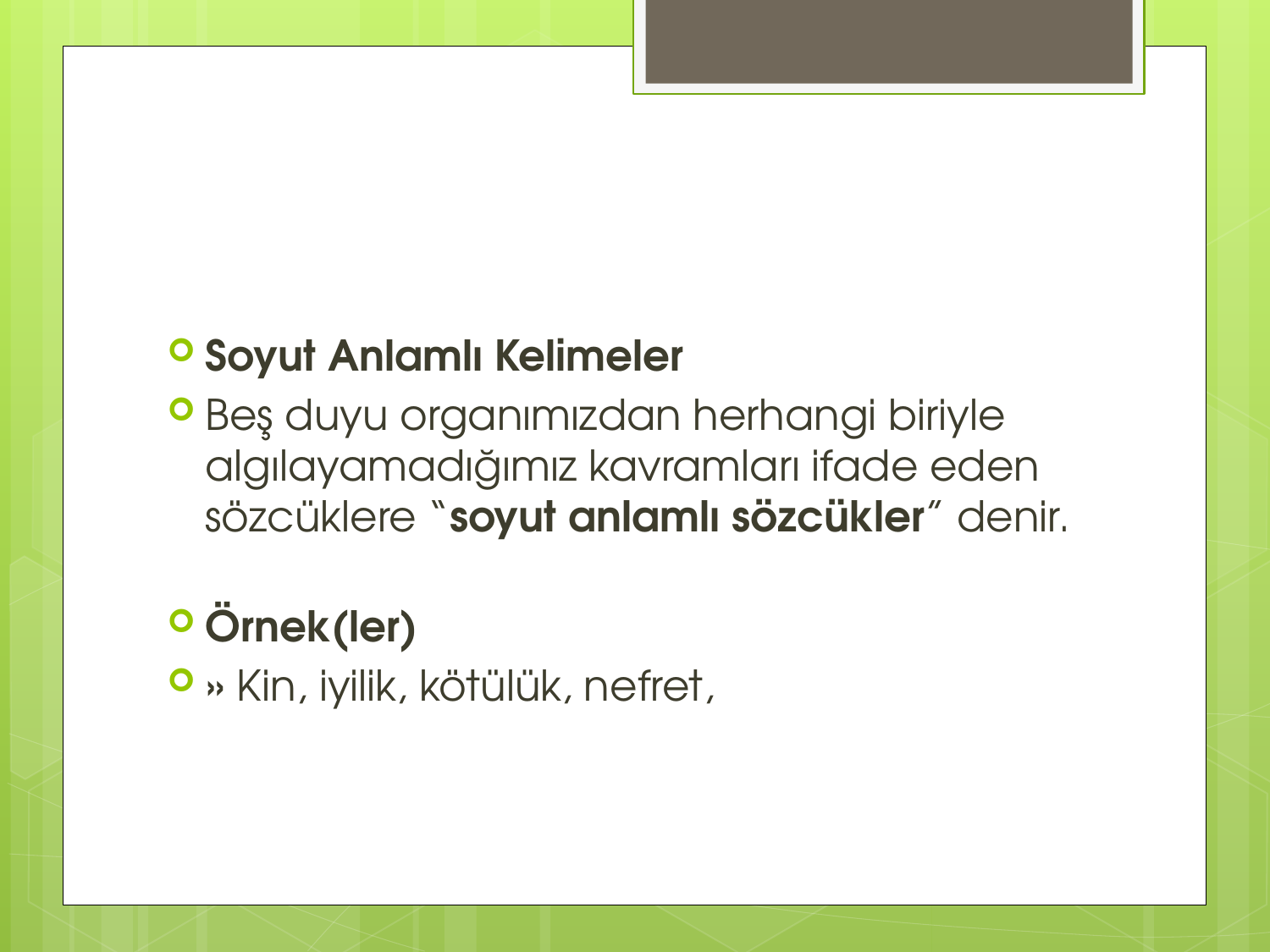

#
Soyut Anlamlı Kelimeler
Beş duyu organımızdan herhangi biriyle algılayamadığımız kavramları ifade eden sözcüklere “soyut anlamlı sözcükler” denir.
Örnek(ler)
» Kin, iyilik, kötülük, nefret,